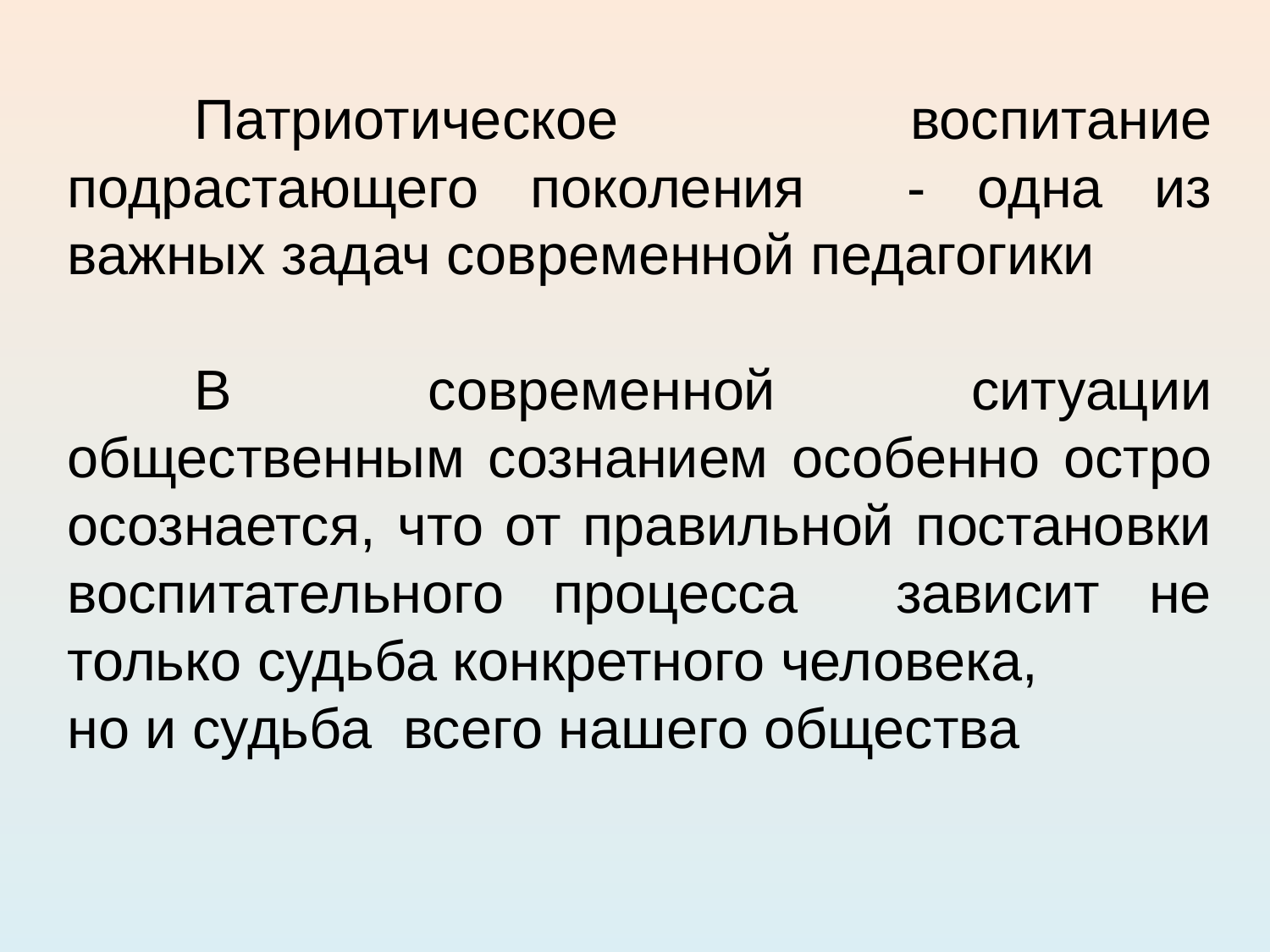

Патриотическое воспитание подрастающего поколения  - одна из важных задач современной педагогики

	В современной ситуации общественным сознанием особенно остро осознается, что от правильной постановки воспитательного процесса  зависит не только судьба конкретного человека,
но и судьба  всего нашего общества